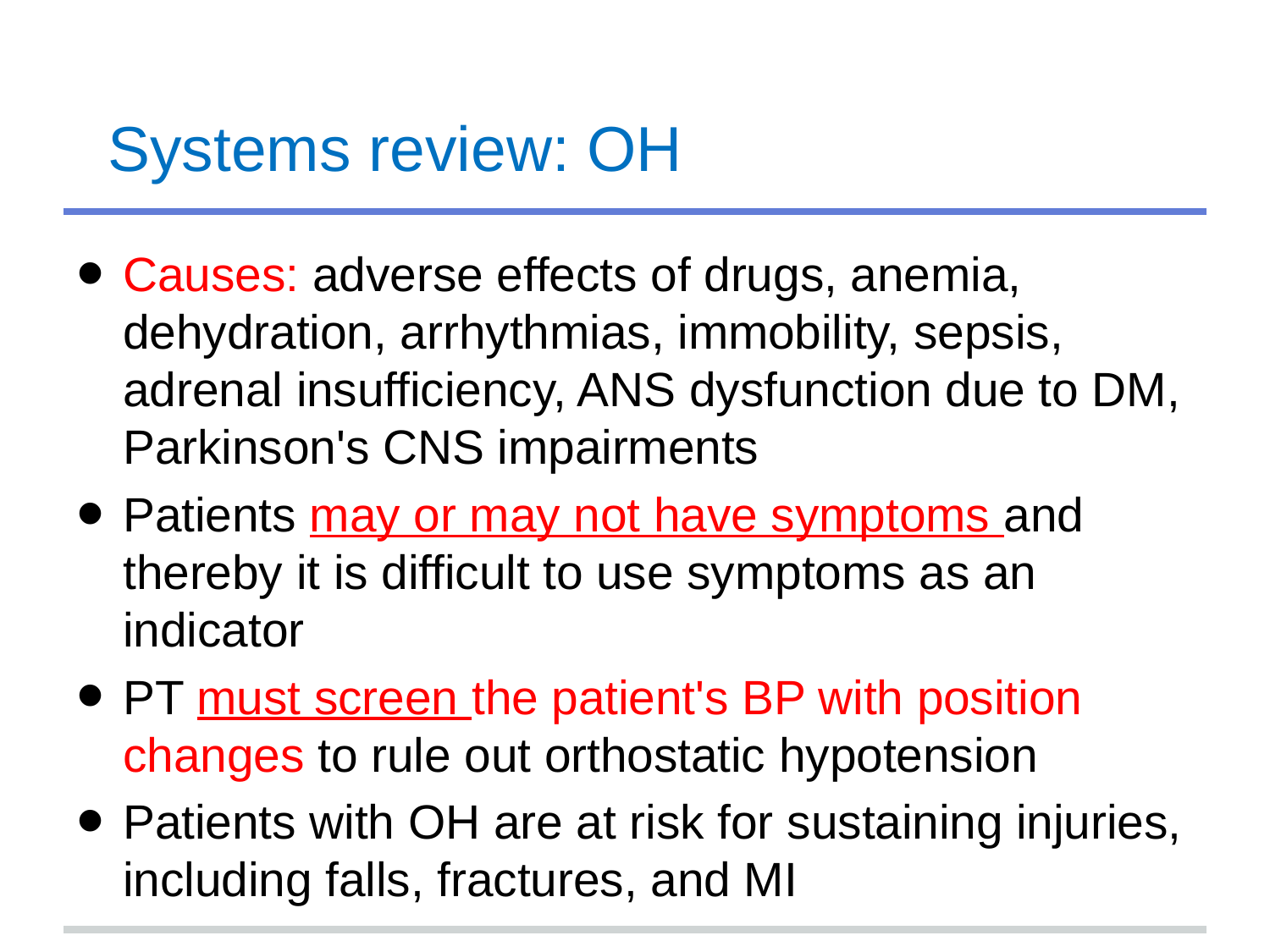

# Systems review: OH
Causes: adverse effects of drugs, anemia, dehydration, arrhythmias, immobility, sepsis, adrenal insufficiency, ANS dysfunction due to DM, Parkinson's CNS impairments
Patients may or may not have symptoms and thereby it is difficult to use symptoms as an indicator
PT must screen the patient's BP with position changes to rule out orthostatic hypotension
Patients with OH are at risk for sustaining injuries, including falls, fractures, and MI